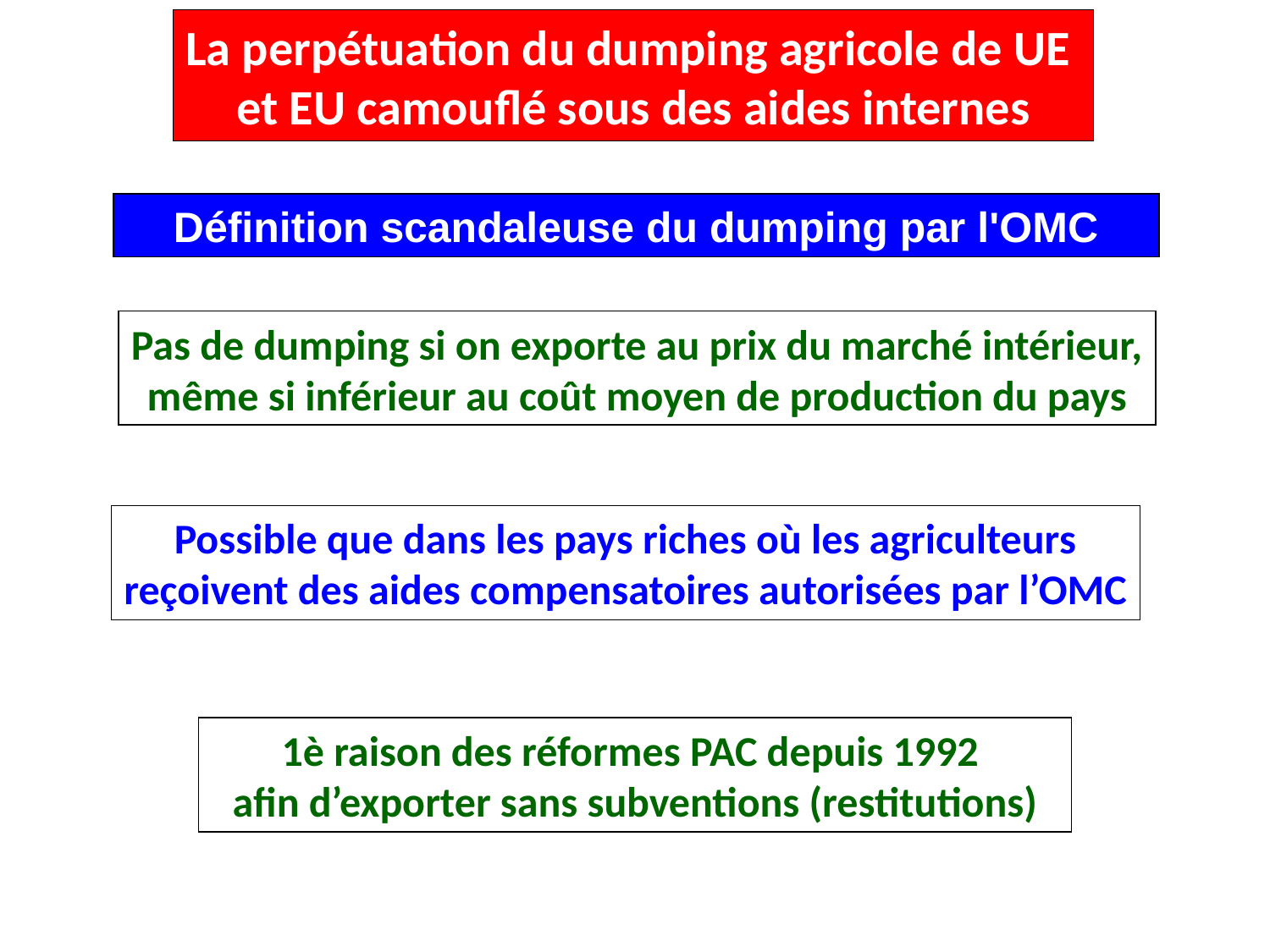

La perpétuation du dumping agricole de UE
et EU camouflé sous des aides internes
Définition scandaleuse du dumping par l'OMC
Pas de dumping si on exporte au prix du marché intérieur,
même si inférieur au coût moyen de production du pays
Possible que dans les pays riches où les agriculteurs
reçoivent des aides compensatoires autorisées par l’OMC
1è raison des réformes PAC depuis 1992
afin d’exporter sans subventions (restitutions)